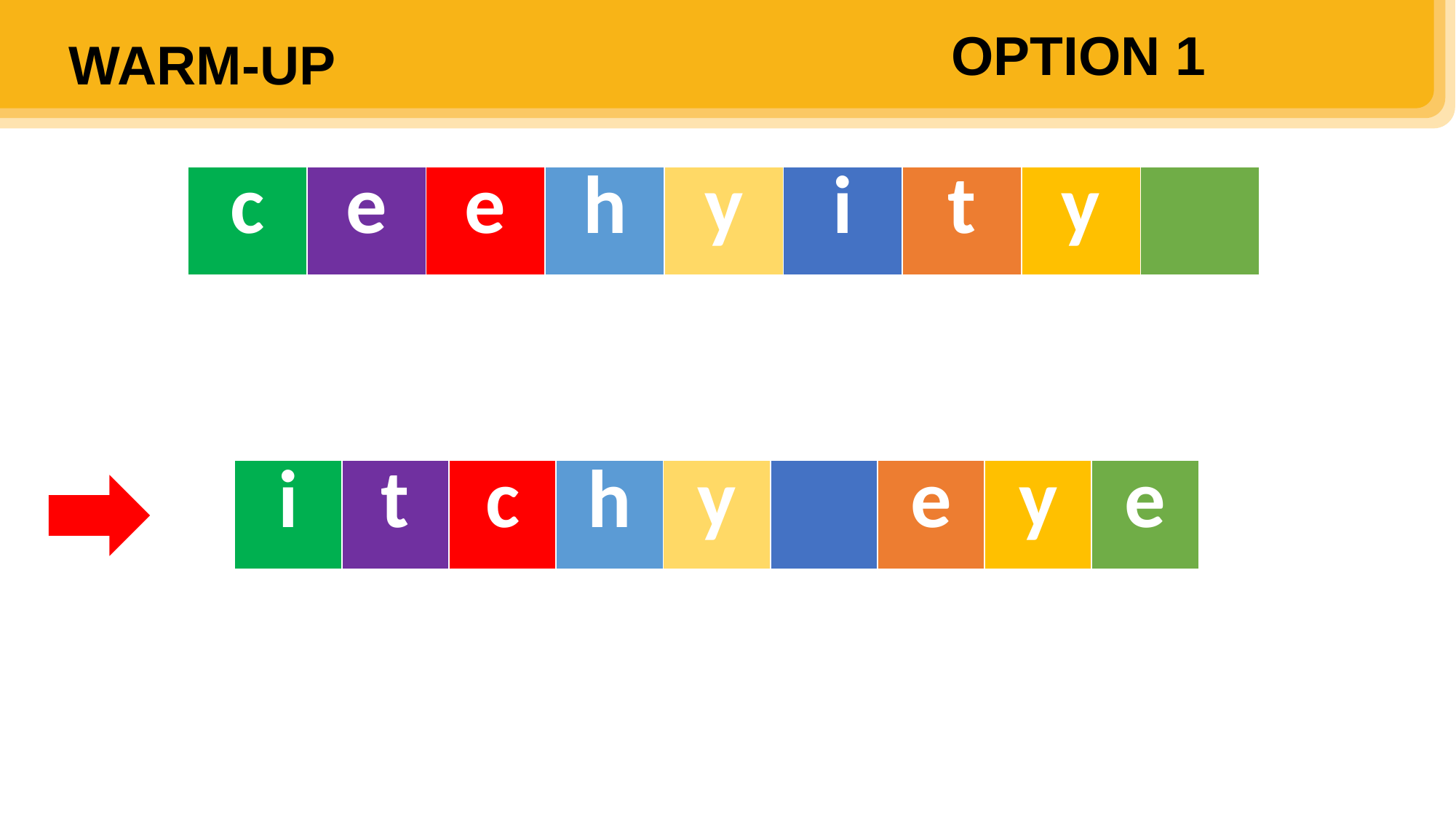

OPTION 1
WARM-UP
| c | e | e | h | y | i | t | y |  |
| --- | --- | --- | --- | --- | --- | --- | --- | --- |
| i | t | c | h | y |  | e | y | e |
| --- | --- | --- | --- | --- | --- | --- | --- | --- |